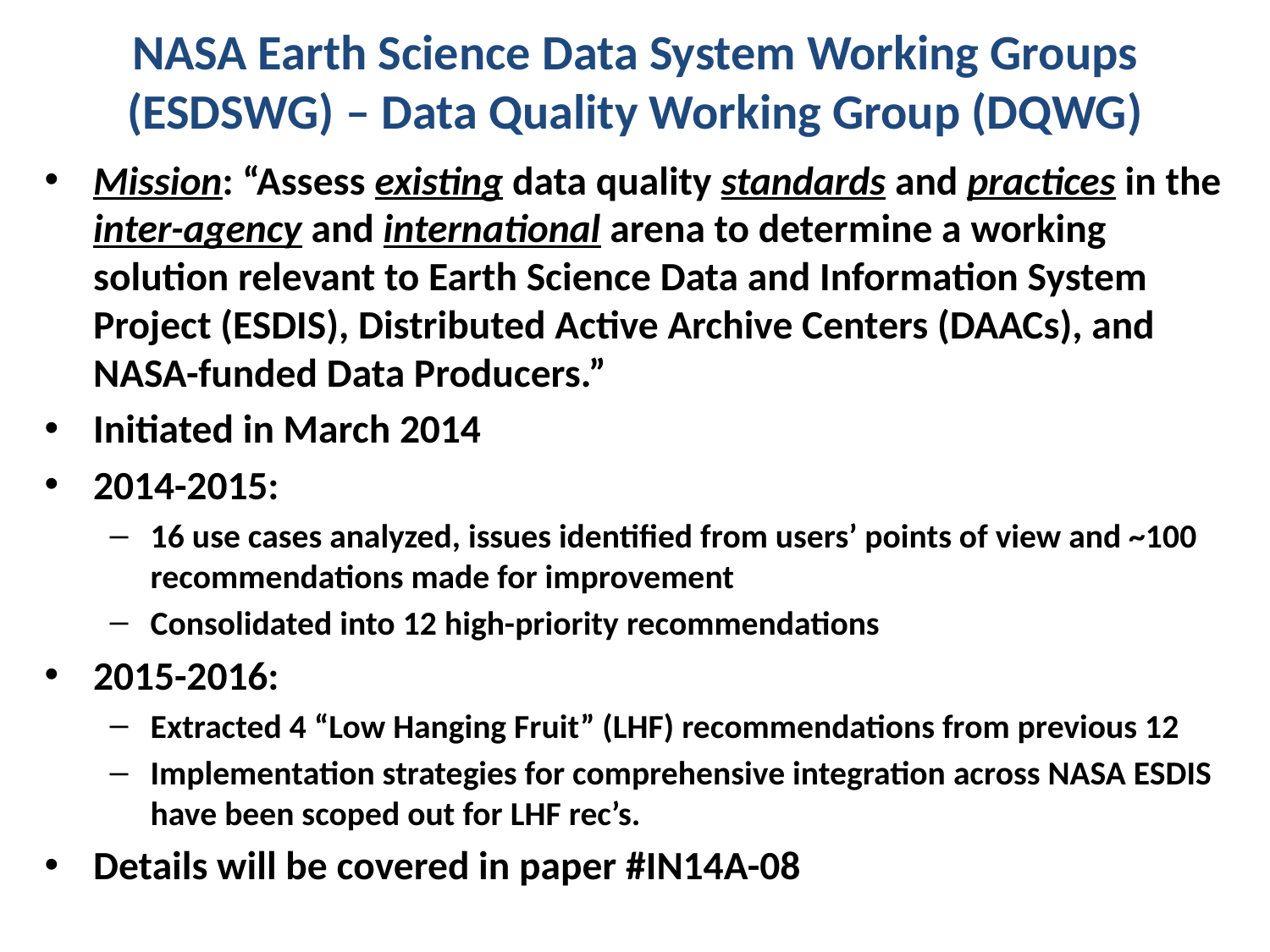

# NASA Earth Science Data System Working Groups (ESDSWG) – Data Quality Working Group (DQWG)
Mission: “Assess existing data quality standards and practices in the inter-agency and international arena to determine a working solution relevant to Earth Science Data and Information System Project (ESDIS), Distributed Active Archive Centers (DAACs), and NASA-funded Data Producers.”
Initiated in March 2014
2014-2015:
16 use cases analyzed, issues identified from users’ points of view and ~100 recommendations made for improvement
Consolidated into 12 high-priority recommendations
2015-2016:
Extracted 4 “Low Hanging Fruit” (LHF) recommendations from previous 12
Implementation strategies for comprehensive integration across NASA ESDIS have been scoped out for LHF rec’s.
Details will be covered in paper #IN14A-08